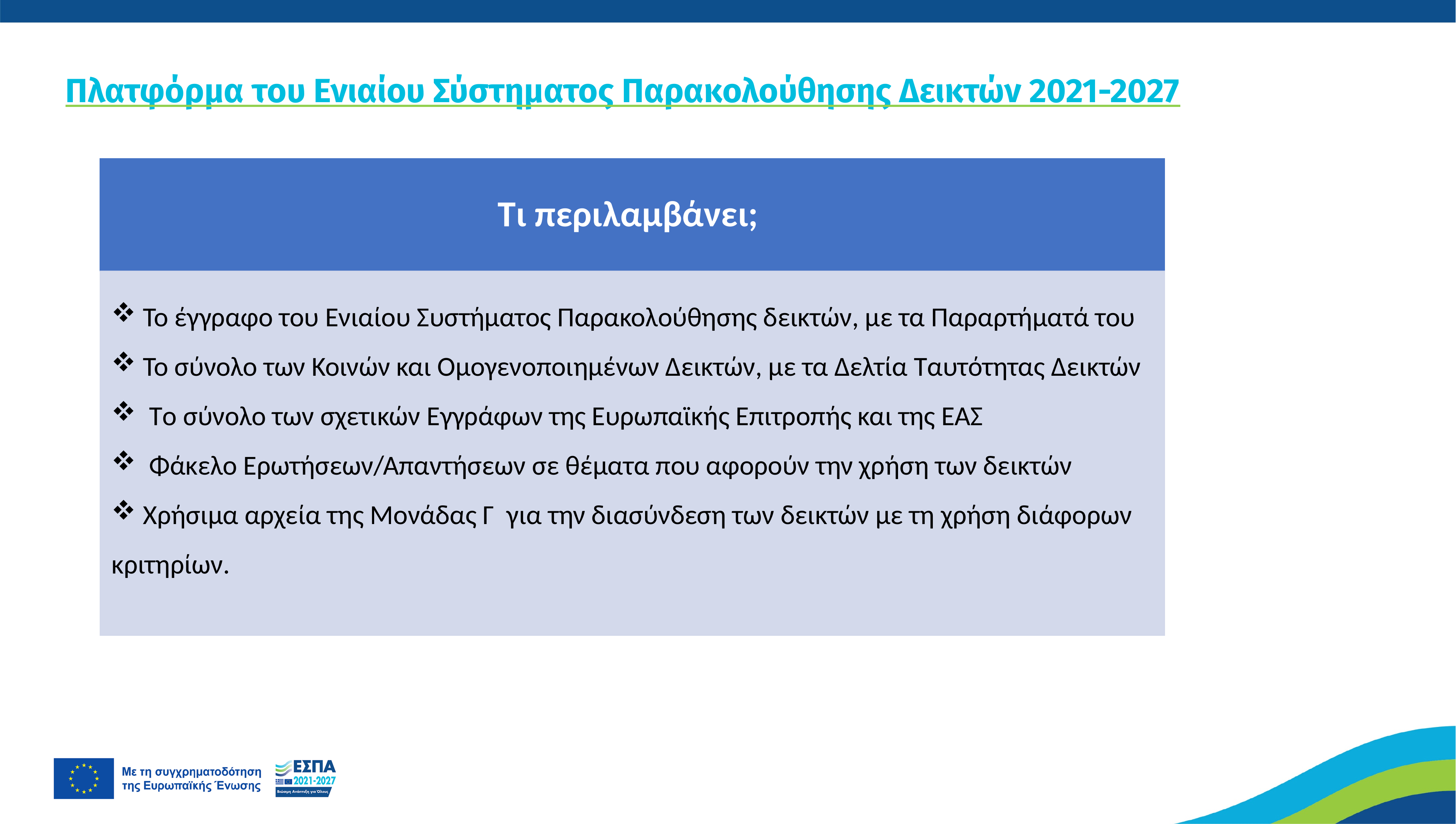

# Πλατφόρμα του Ενιαίου Σύστηματος Παρακολούθησης Δεικτών 2021-2027
Τι περιλαμβάνει;
 Το έγγραφο του Ενιαίου Συστήματος Παρακολούθησης δεικτών, με τα Παραρτήματά του
 Το σύνολο των Κοινών και Ομογενοποιημένων Δεικτών, με τα Δελτία Ταυτότητας Δεικτών
  Tο σύνολο των σχετικών Εγγράφων της Ευρωπαϊκής Επιτροπής και της ΕΑΣ
  Φάκελο Ερωτήσεων/Απαντήσεων σε θέματα που αφορούν την χρήση των δεικτών
 Χρήσιμα αρχεία της Μονάδας Γ  για την διασύνδεση των δεικτών με τη χρήση διάφορων  κριτηρίων.